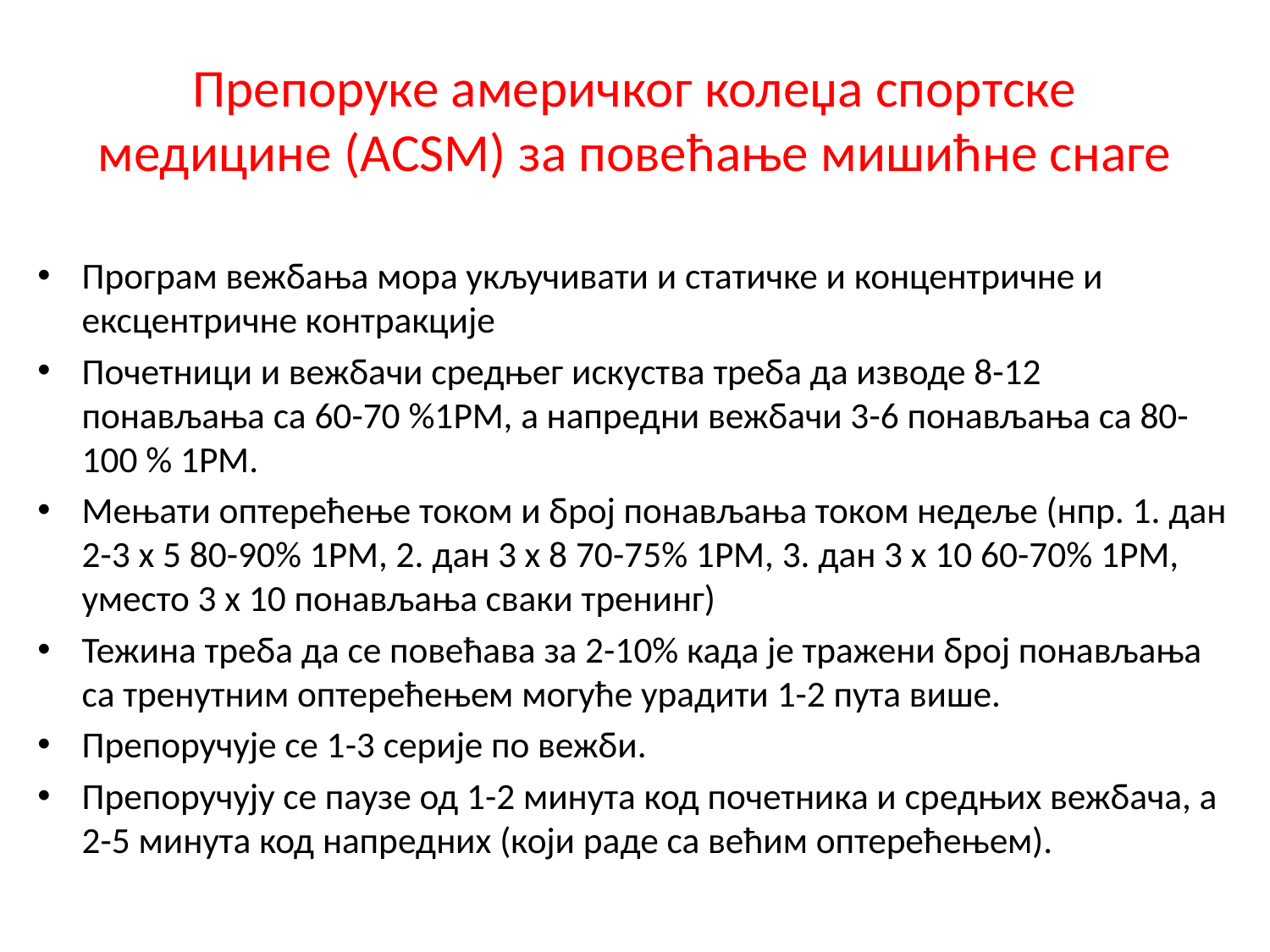

# Препоруке америчког колеџа спортске медицине (ACSM) за повећање мишићне снаге
Програм вежбања мора укључивати и статичке и концентричне и ексцентричне контракције
Почетници и вежбачи средњег искуства треба да изводе 8-12 понављања са 60-70 %1РМ, а напредни вежбачи 3-6 понављања са 80-100 % 1РМ.
Мењати оптерећење током и број понављања током недеље (нпр. 1. дан 2-3 х 5 80-90% 1РМ, 2. дан 3 х 8 70-75% 1РМ, 3. дан 3 х 10 60-70% 1РМ, уместо 3 х 10 понављања сваки тренинг)
Тежина треба да се повећава за 2-10% када је тражени број понављања са тренутним оптерећењем могуће урадити 1-2 пута више.
Препоручује се 1-3 серије по вежби.
Препоручују се паузе од 1-2 минута код почетника и средњих вежбача, а 2-5 минута код напредних (који раде са већим оптерећењем).